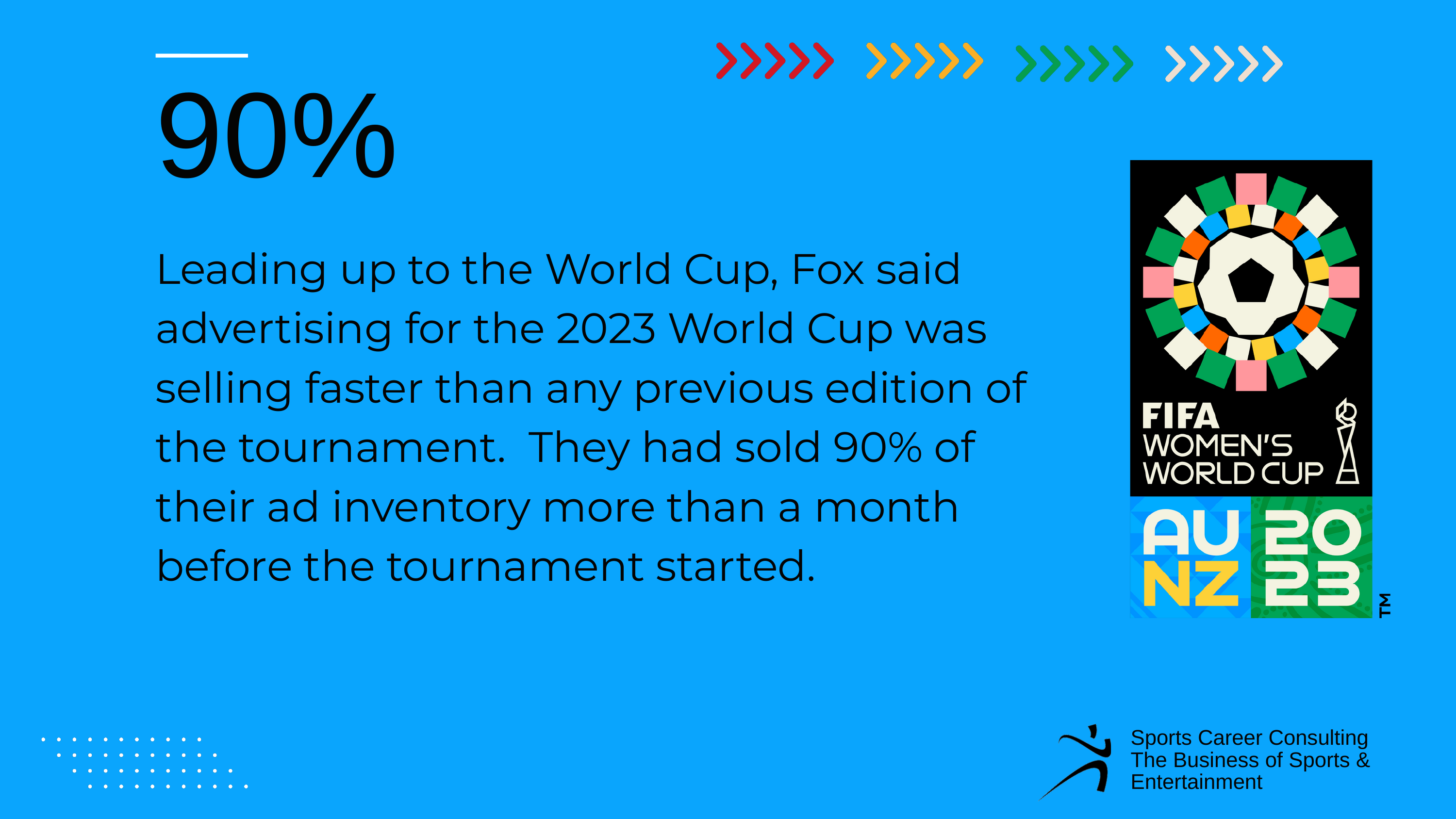

90%

Leading up to the World Cup, Fox said advertising for the 2023 World Cup was selling faster than any previous edition of the tournament.  They had sold 90% of their ad inventory more than a month before the tournament started.

Sports Career Consulting
The Business of Sports & Entertainment